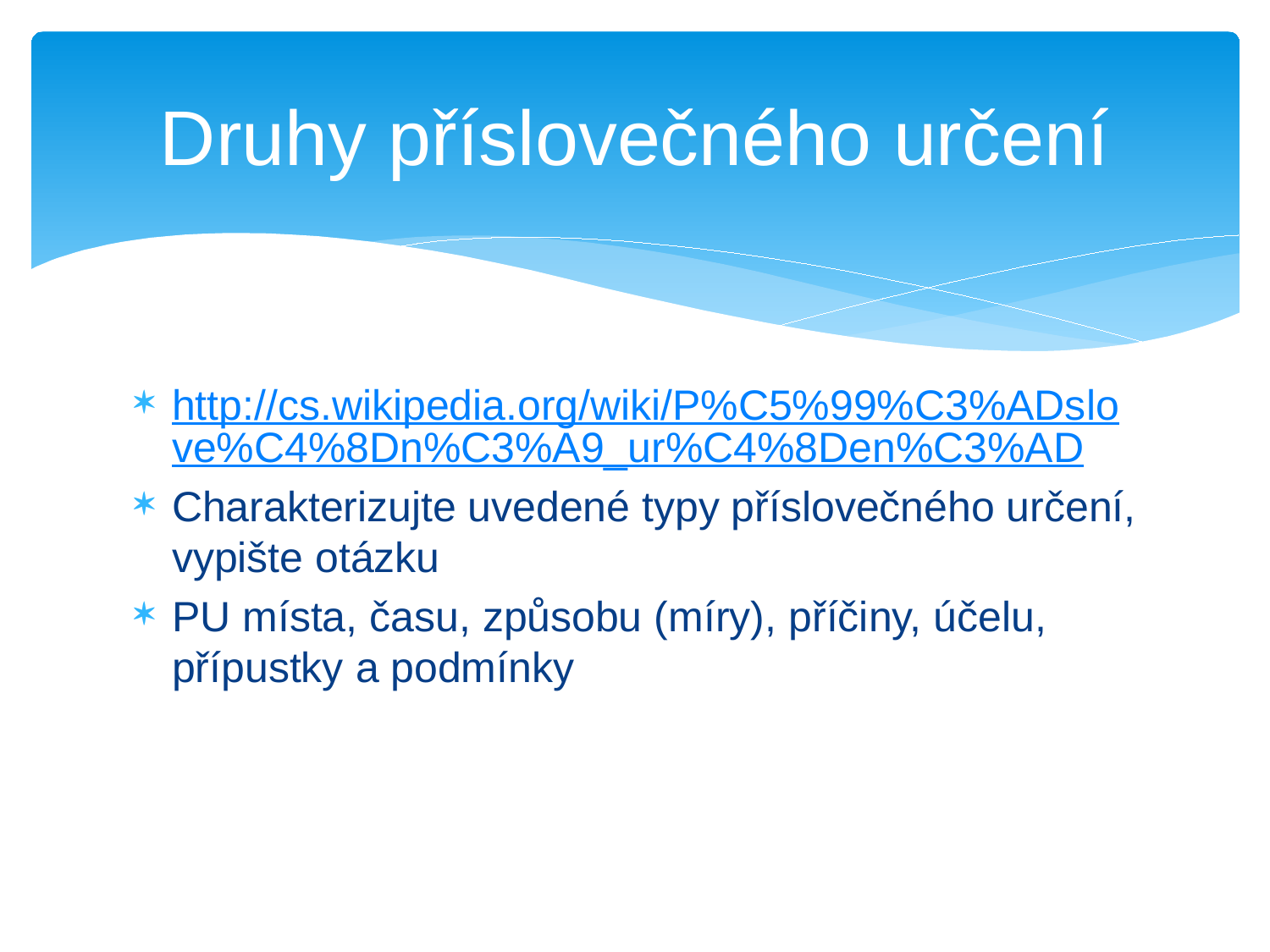

# Druhy příslovečného určení
http://cs.wikipedia.org/wiki/P%C5%99%C3%ADslove%C4%8Dn%C3%A9_ur%C4%8Den%C3%AD
Charakterizujte uvedené typy příslovečného určení, vypište otázku
PU místa, času, způsobu (míry), příčiny, účelu, přípustky a podmínky